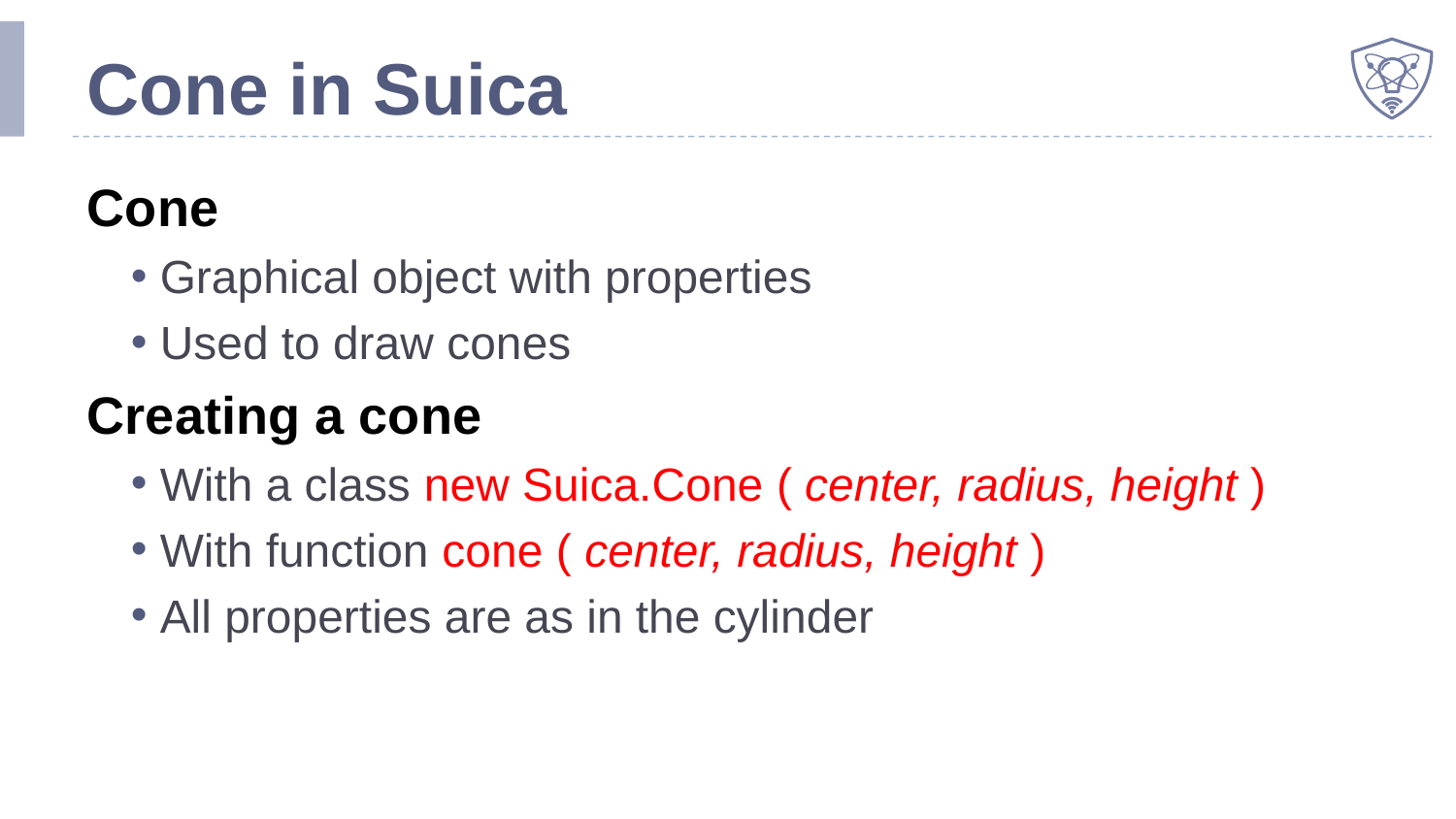

# Cone in Suica
Cone
Graphical object with properties
Used to draw cones
Creating a cone
With a class new Suica.Cone ( center, radius, height )
With function cone ( center, radius, height )
All properties are as in the cylinder